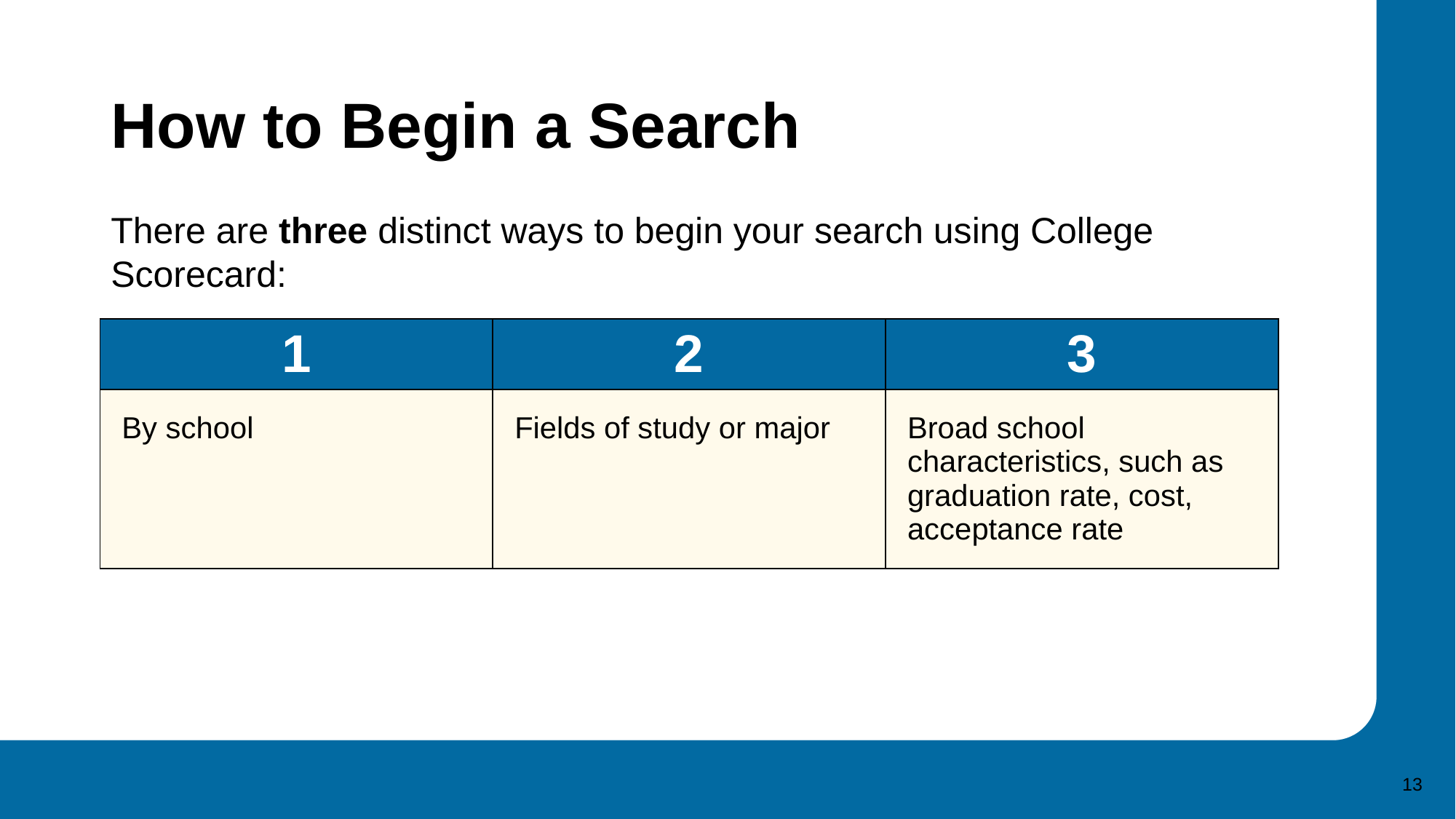

# How to Begin a Search
There are three distinct ways to begin your search using College Scorecard:
| 1 | 2 | 3 |
| --- | --- | --- |
| By school | Fields of study or major | Broad school characteristics, such as graduation rate, cost, acceptance rate |
13